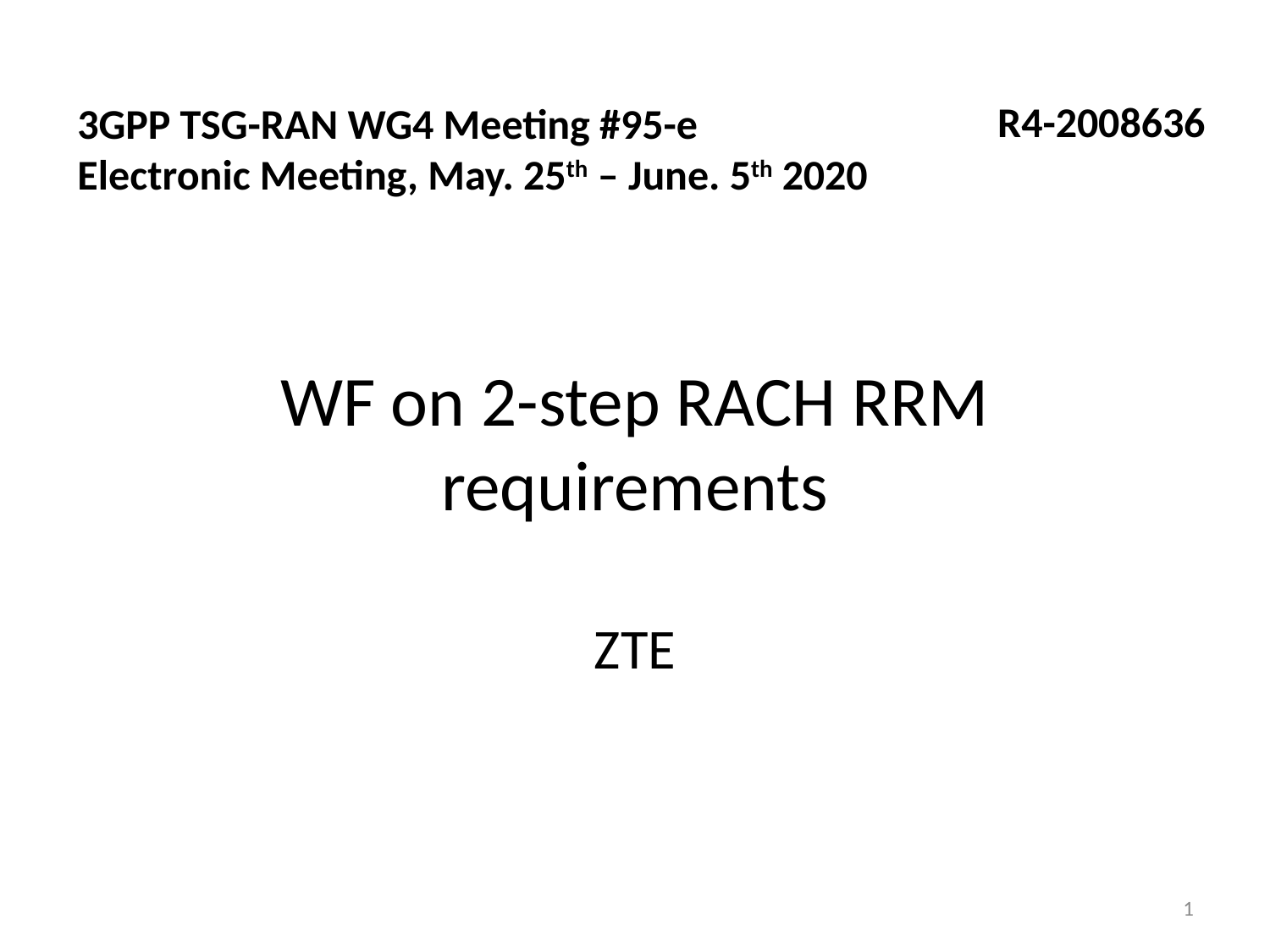

R4-2008636
3GPP TSG-RAN WG4 Meeting #95-e
Electronic Meeting, May. 25th – June. 5th 2020

# WF on 2-step RACH RRM requirements
ZTE
1